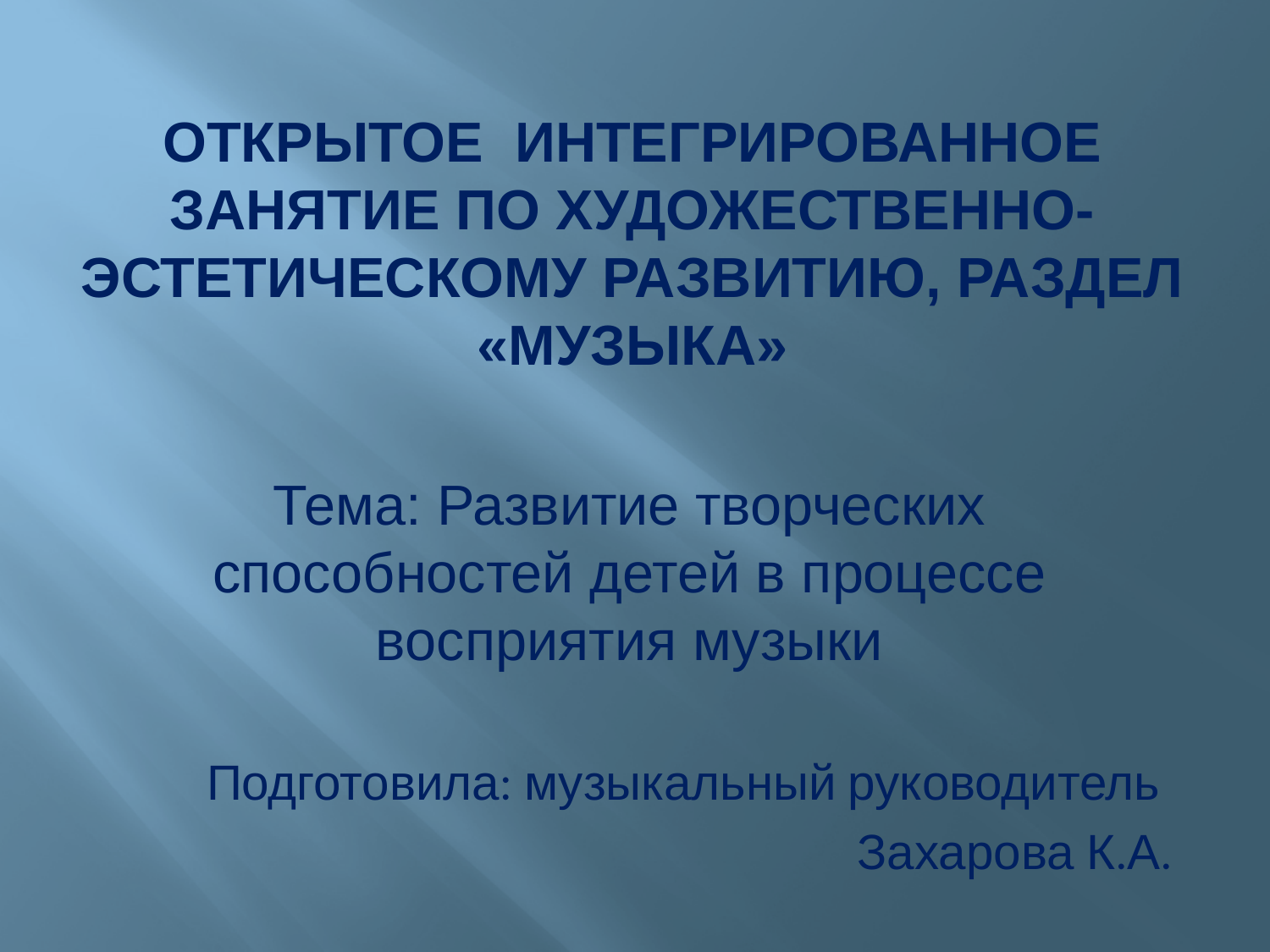

# Открытое  интегрированное занятие по художественно-эстетическому развитию, раздел «музыка»
Тема: Развитие творческих способностей детей в процессе восприятия музыки

Подготовила: музыкальный руководитель
Захарова К.А.